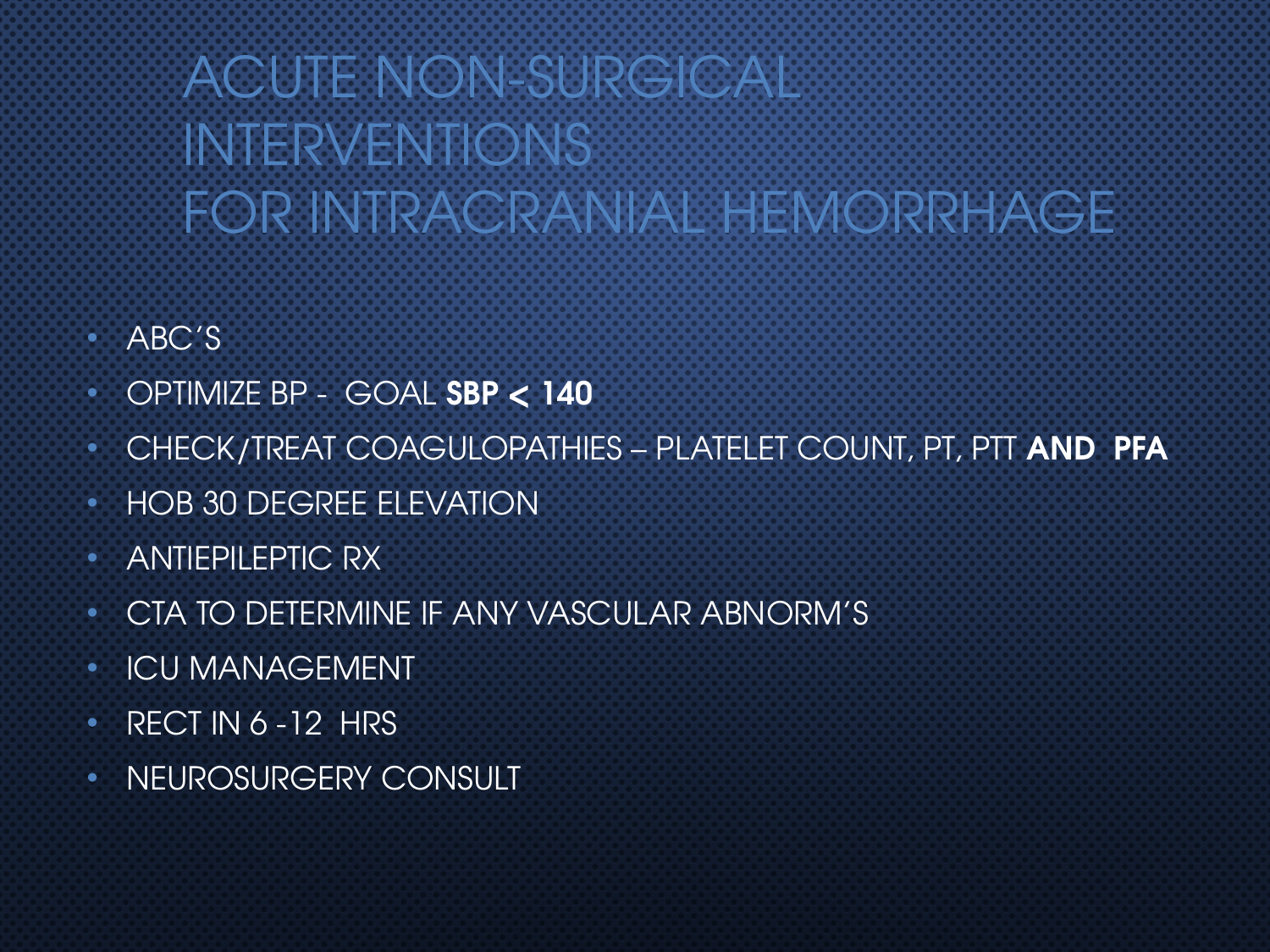

# Acute Non-Surgical Interventions for Intracranial Hemorrhage
ABC’s
Optimize BP -  goal SBP < 140
Check/treat coagulopathies – platelet count, PT, PTT and  PFA
HOB 30 degree elevation
Antiepileptic Rx
CTA to determine if any vascular abnorm’s
ICU management
reCT in 6 -12  hrs
Neurosurgery consult